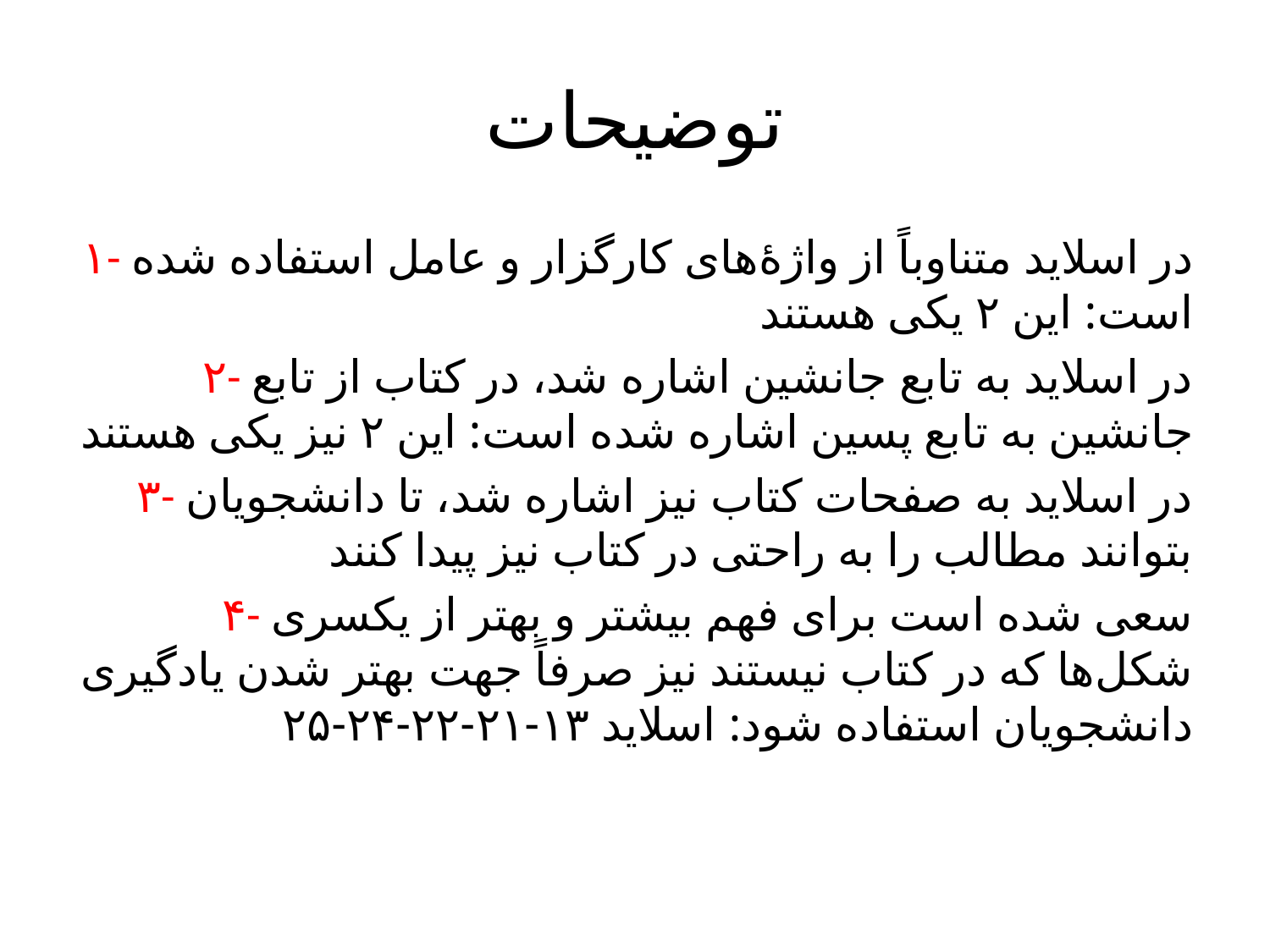

# توضیحات
۱- در اسلاید متناوباً از واژهٔ‌های کارگزار و عامل استفاده شده است: این ۲ یکی‌ هستند
۲- در اسلاید به تابع جانشین اشاره شد، در کتاب از تابع جانشین به تابع پسین اشاره شده است: این ۲ نیز یکی‌ هستند
۳- در اسلاید به صفحات کتاب نیز اشاره شد، تا دانشجویان بتوانند مطالب را به راحتی‌ در کتاب نیز پیدا کنند
۴- سعی‌ شده است برای فهم بیشتر و بهتر از یکسری شکل‌ها که در کتاب نیستند نیز صرفاً جهت بهتر شدن یادگیری دانشجویان استفاده شود: اسلاید ۱۳-۲۱-۲۲-۲۴-۲۵